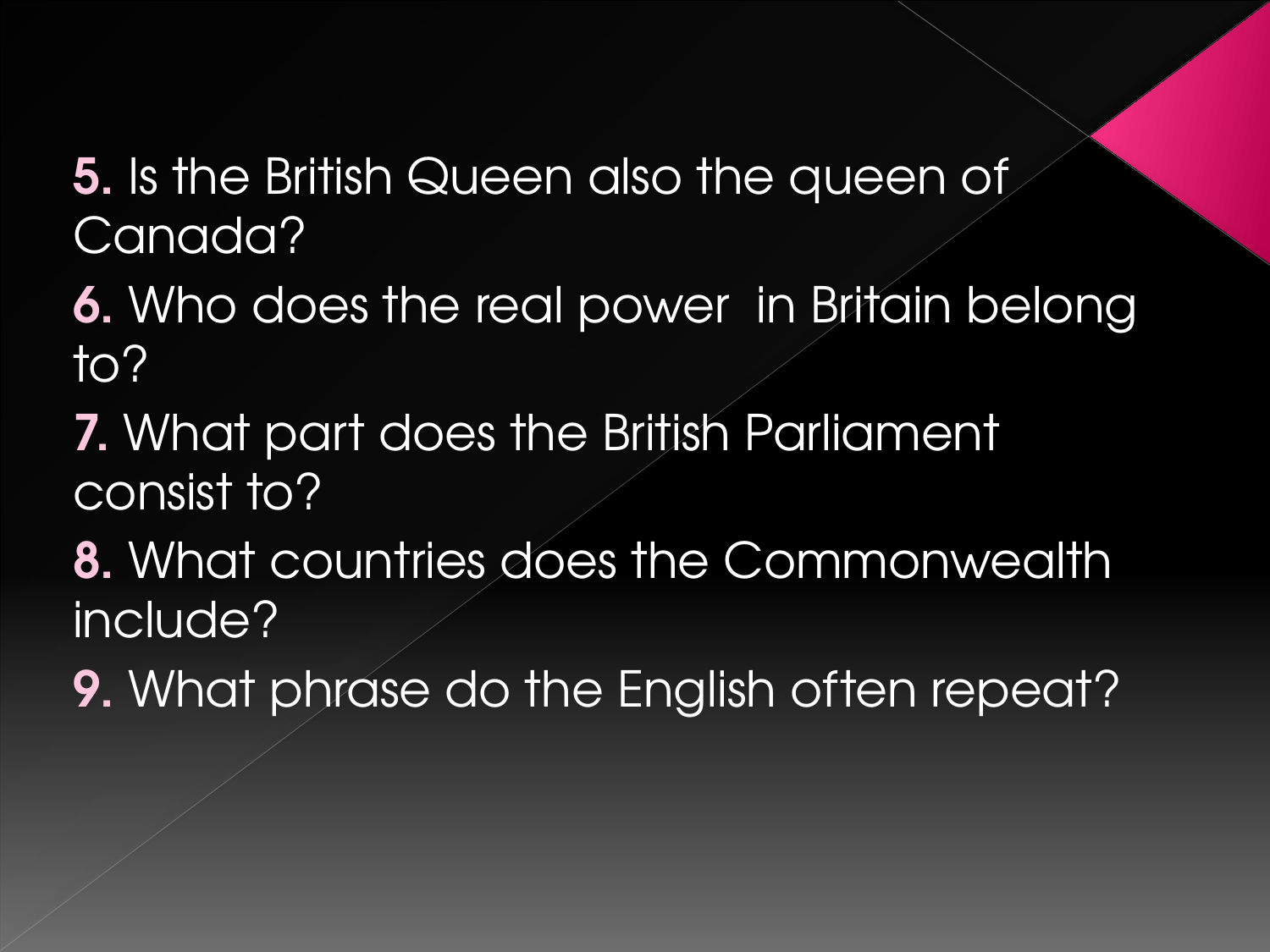

5. Is the British Queen also the queen of Canada?
6. Who does the real power  in Britain belong to?
7. What part does the British Parliament consist to?
8. What countries does the Commonwealth include?
9. What phrase do the English often repeat?